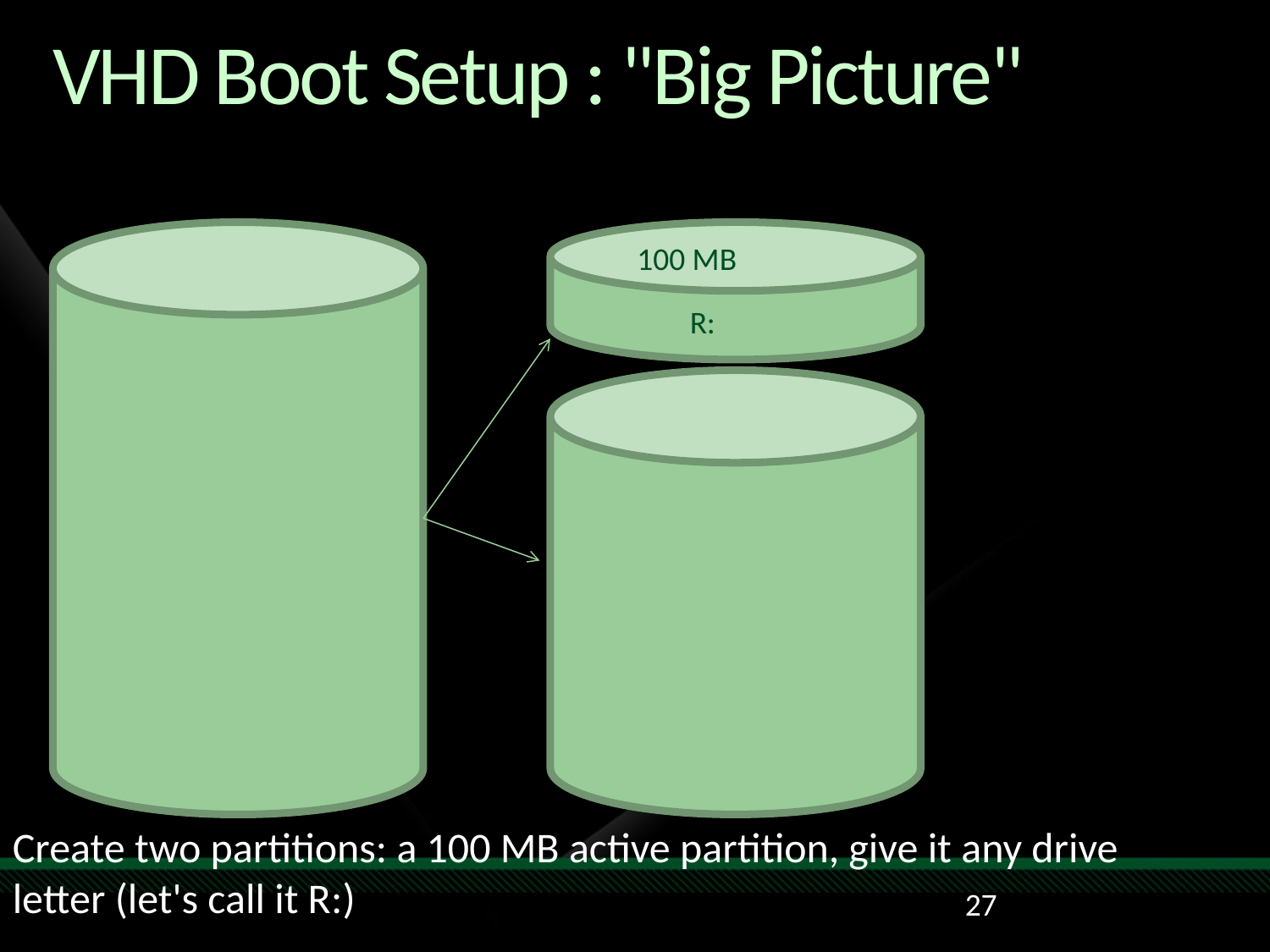

# VHD Boot Setup : "Big Picture"

100 MB
R:

Create two partitions: a 100 MB active partition, give it any drive letter (let's call it R:)
27